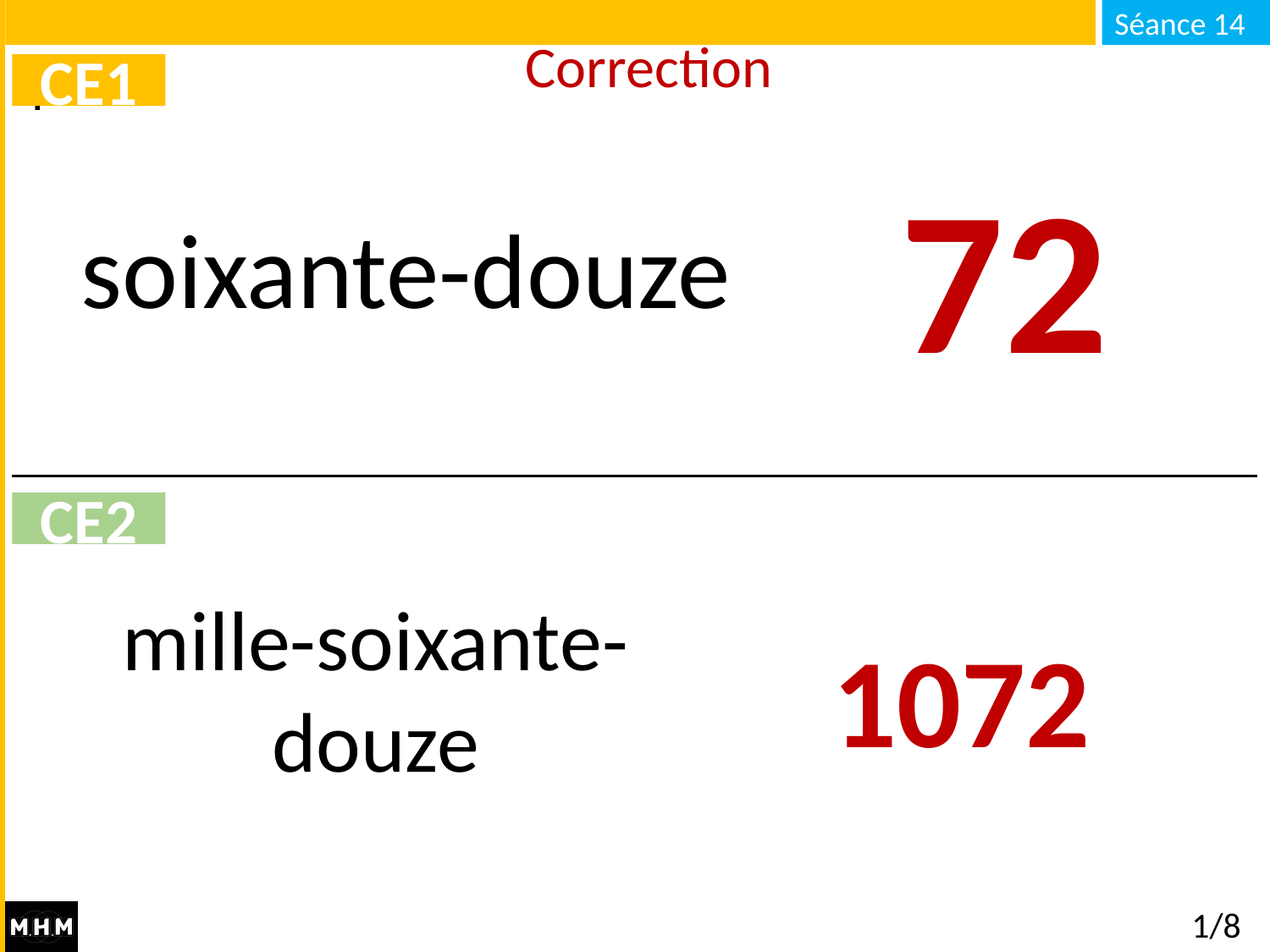

# Correction
CE1
72
soixante-douze
CE2
mille-soixante-douze
1072
1/8